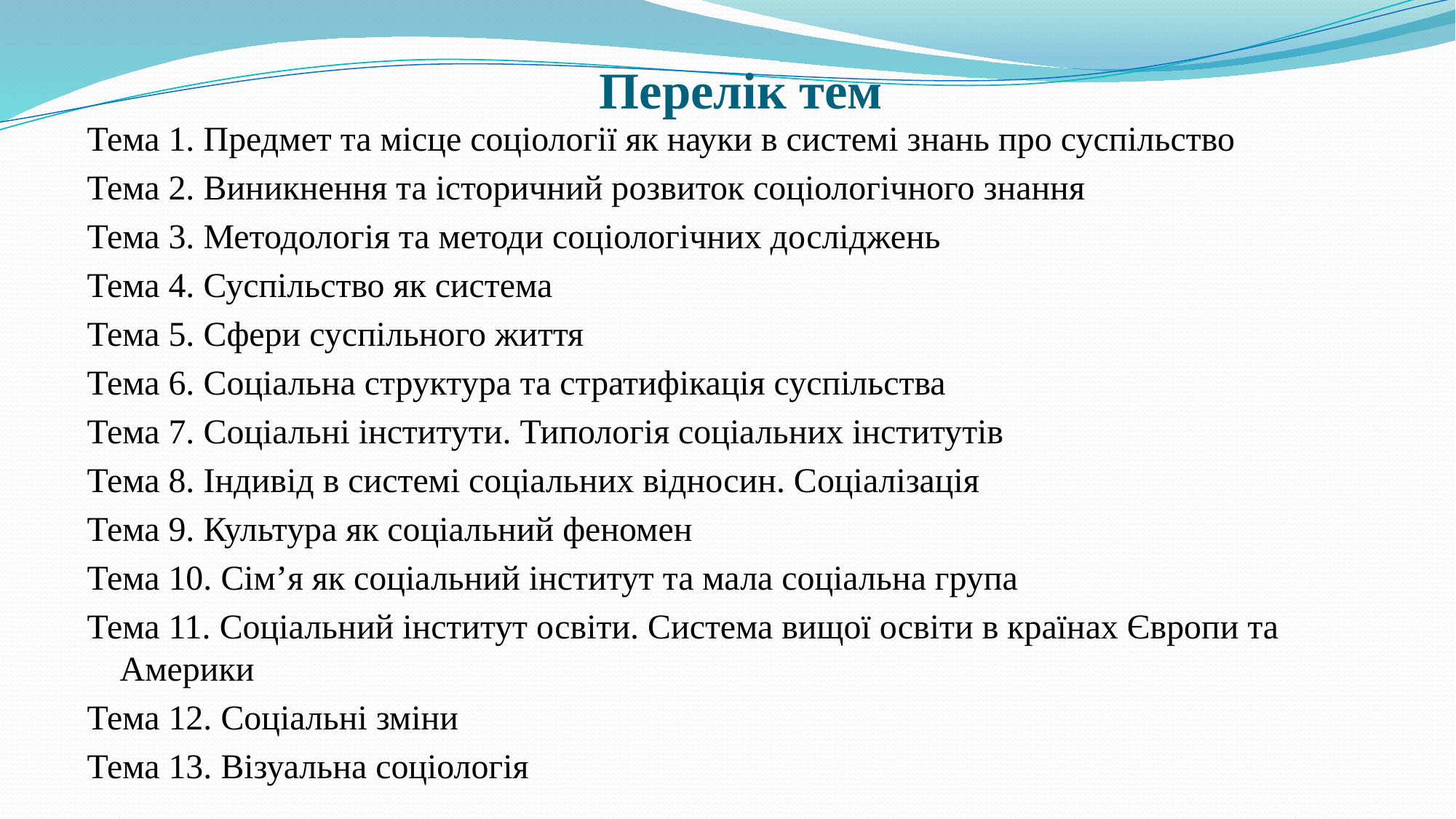

# Перелік тем
Тема 1. Предмет та місце соціології як науки в системі знань про суспільство
Тема 2. Виникнення та історичний розвиток соціологічного знання
Тема 3. Методологія та методи соціологічних досліджень
Тема 4. Суспільство як система
Тема 5. Сфери суспільного життя
Тема 6. Соціальна структура та стратифікація суспільства
Тема 7. Соціальні інститути. Типологія соціальних інститутів
Тема 8. Індивід в системі соціальних відносин. Соціалізація
Тема 9. Культура як соціальний феномен
Тема 10. Сім’я як соціальний інститут та мала соціальна група
Тема 11. Соціальний інститут освіти. Система вищої освіти в країнах Європи та Америки
Тема 12. Соціальні зміни
Тема 13. Візуальна соціологія